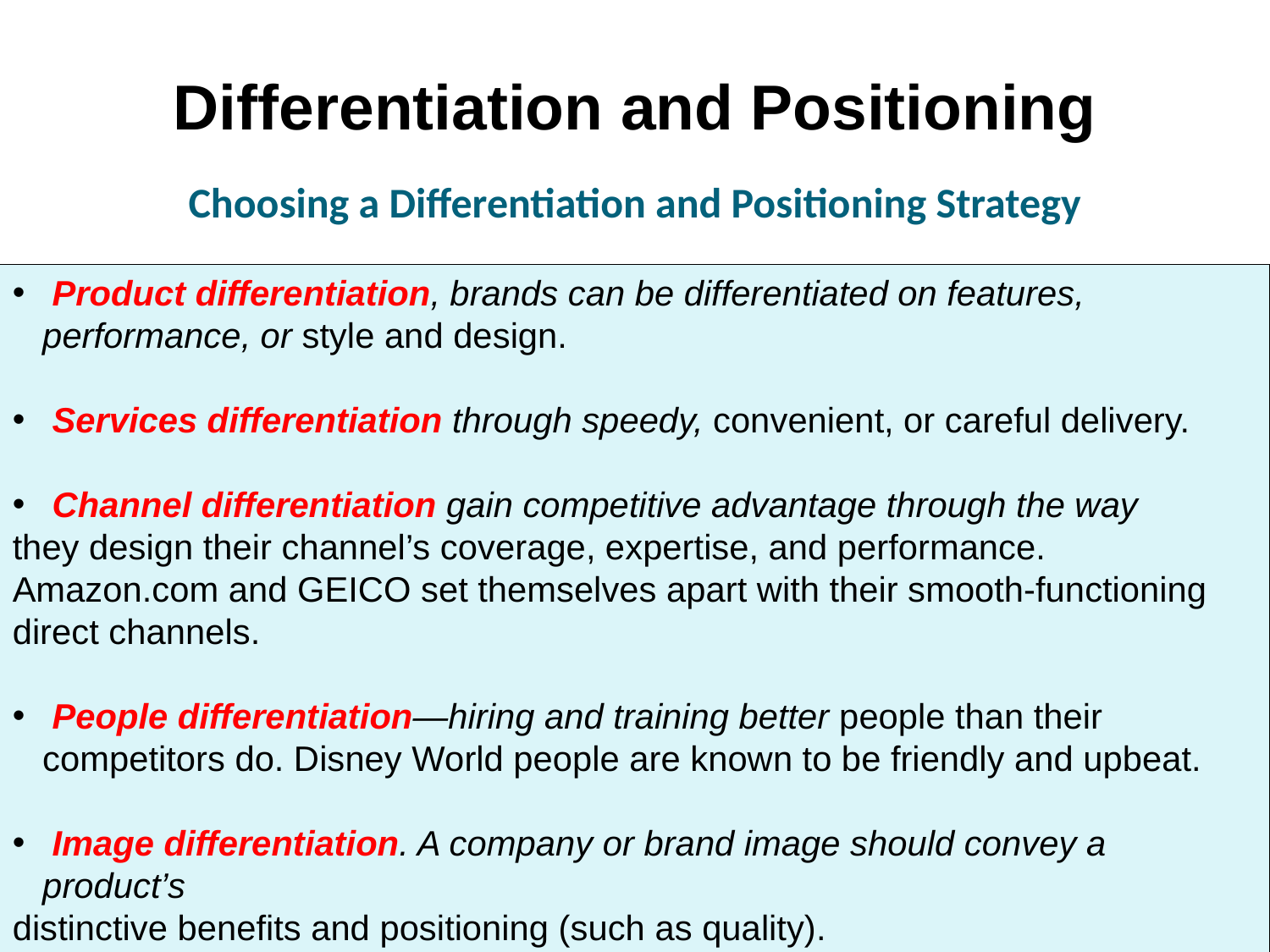

# Differentiation and Positioning
Choosing a Differentiation and Positioning Strategy
 Product differentiation, brands can be differentiated on features, performance, or style and design.

 Services differentiation through speedy, convenient, or careful delivery.

 Channel differentiation gain competitive advantage through the way
they design their channel’s coverage, expertise, and performance. Amazon.com and GEICO set themselves apart with their smooth-functioning direct channels.

 People differentiation—hiring and training better people than their competitors do. Disney World people are known to be friendly and upbeat.

 Image differentiation. A company or brand image should convey a product’s
distinctive benefits and positioning (such as quality).